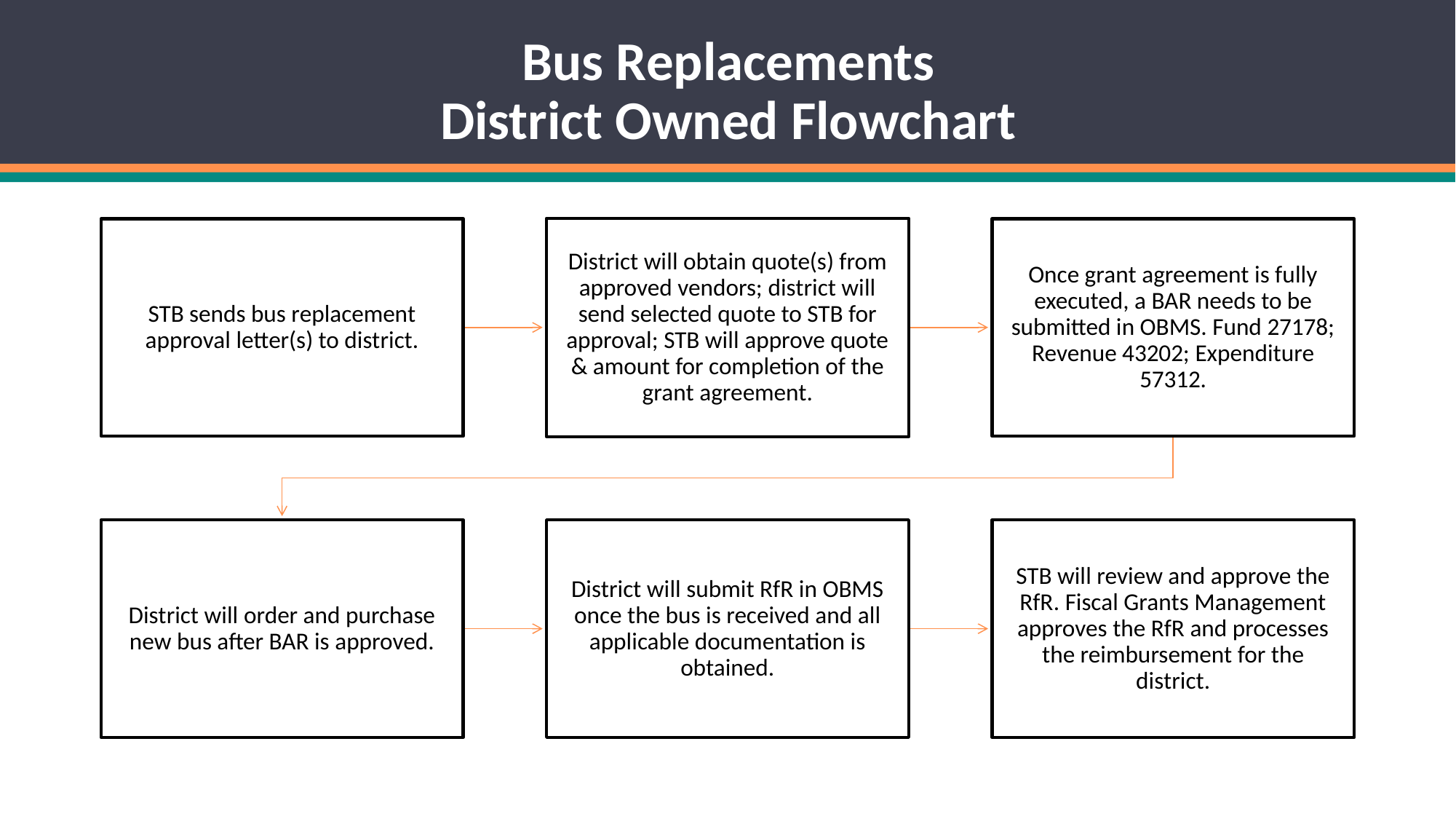

# Bus Replacements District Owned Flowchart

STB sends bus replacement approval letter(s) to district.

District will obtain quote(s) from approved vendors; district will send selected quote to STB for approval; STB will approve quote & amount for completion of the grant agreement.

Once grant agreement is fully executed, a BAR needs to be submitted in OBMS. Fund 27178; Revenue 43202; Expenditure 57312.

District will order and purchase new bus after BAR is approved.

District will submit RfR in OBMS once the bus is received and all applicable documentation is obtained.
STB will review and approve the RfR. Fiscal Grants Management approves the RfR and processes the reimbursement for the district.